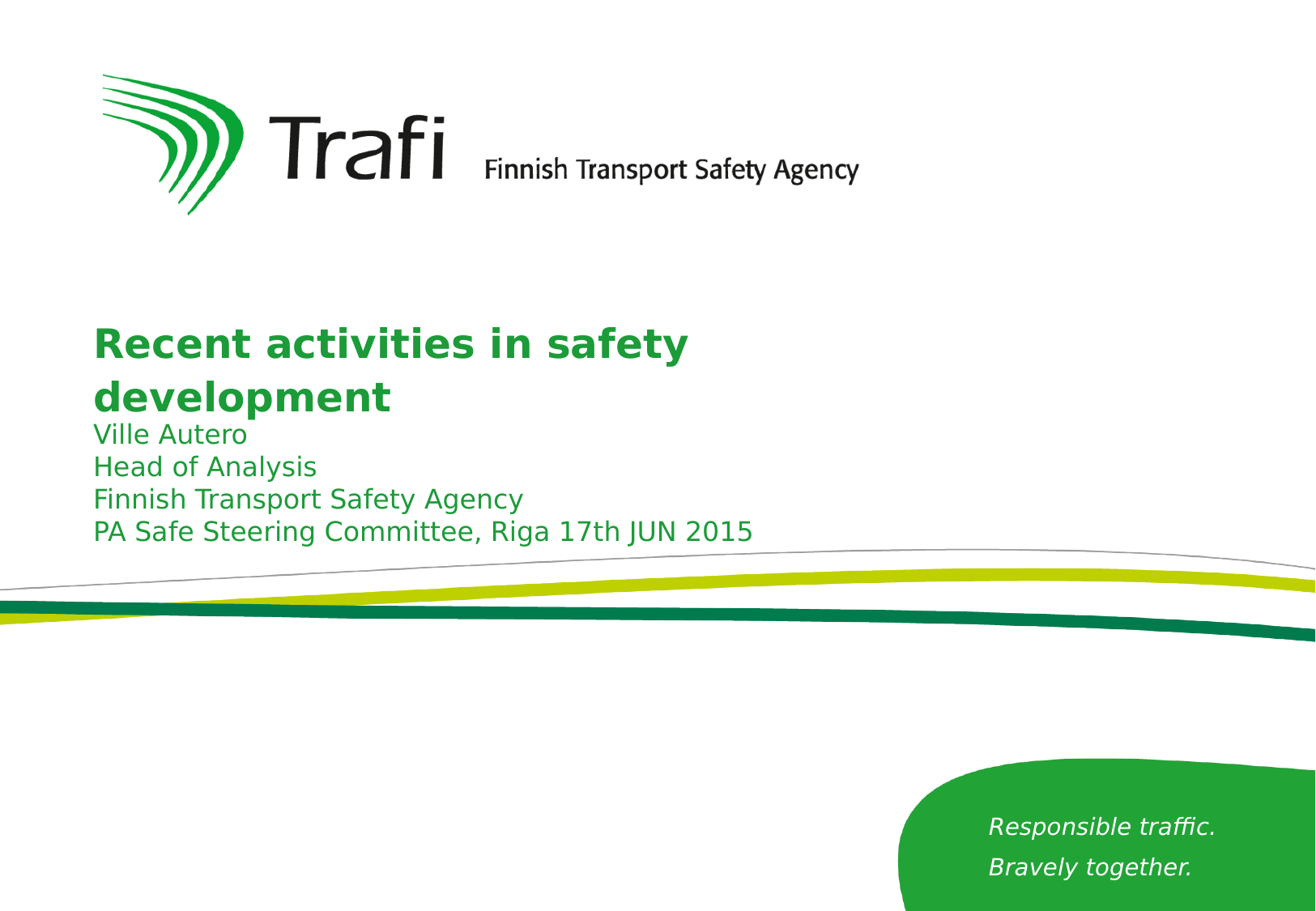

# Recent activities in safety development
Ville Autero
Head of Analysis
Finnish Transport Safety Agency
PA Safe Steering Committee, Riga 17th JUN 2015